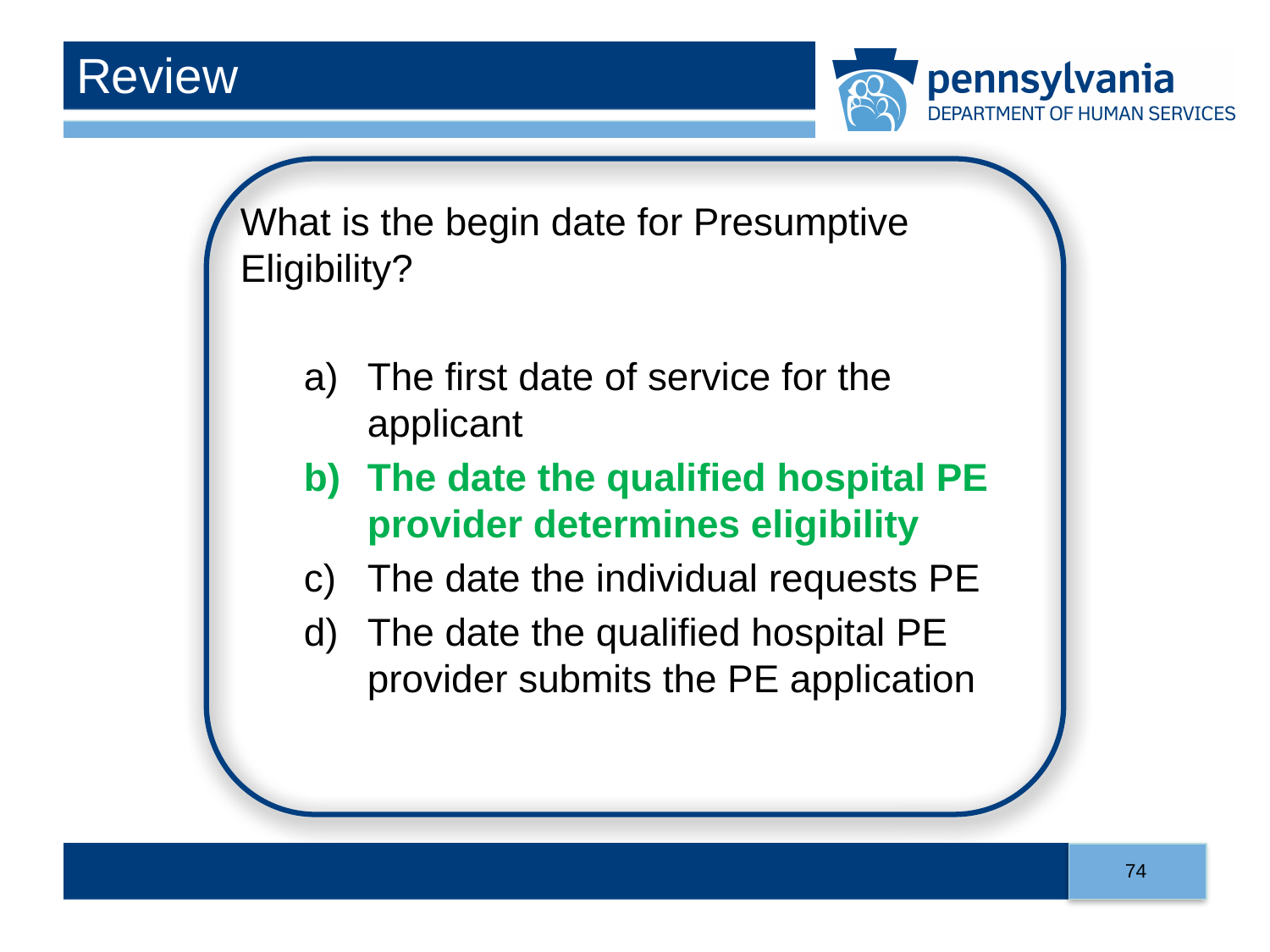

# Review
What is the begin date for Presumptive Eligibility?

The first date of service for the applicant
The date the qualified hospital PE provider determines eligibility
The date the individual requests PE
The date the qualified hospital PE provider submits the PE application
74